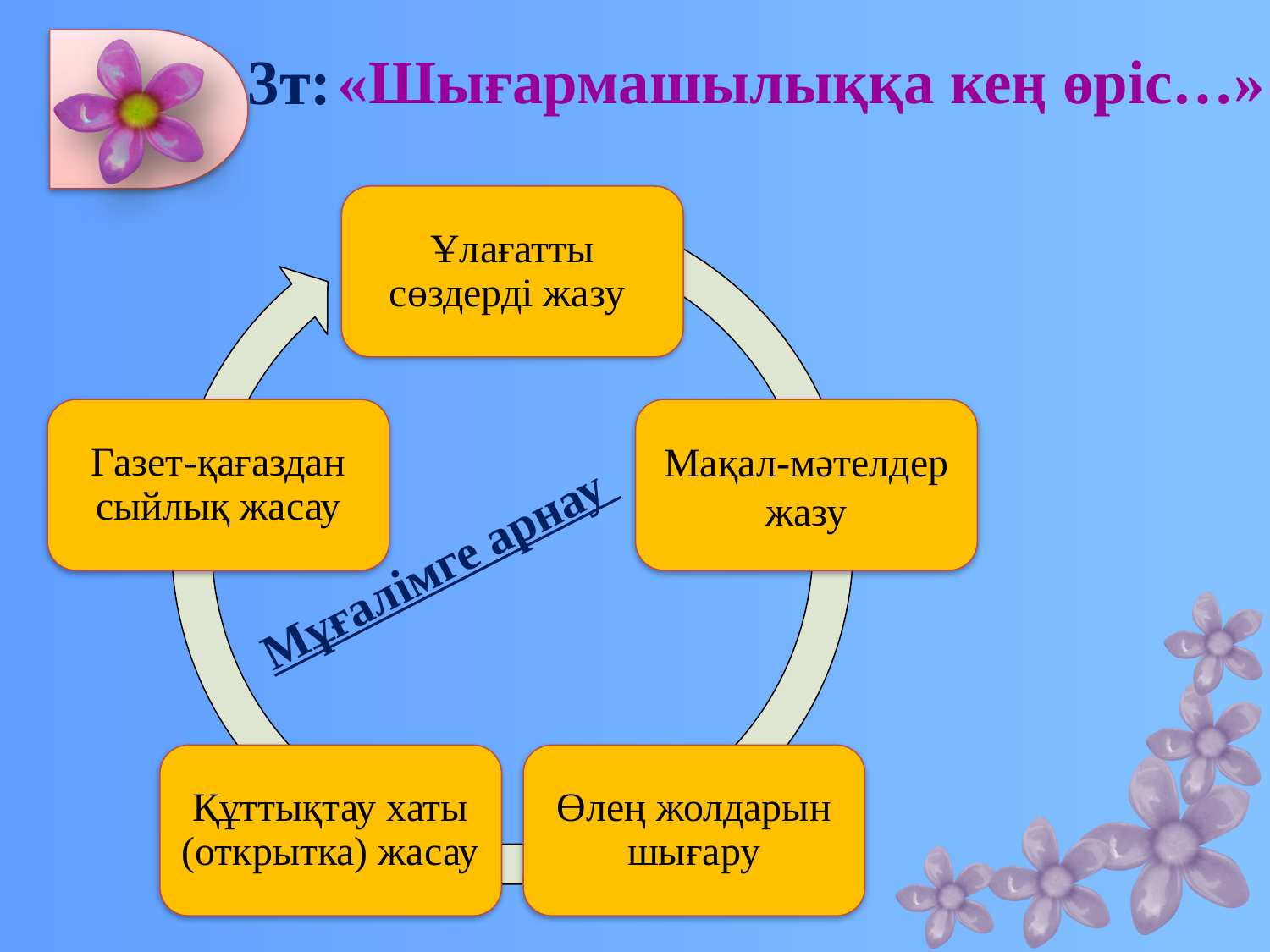

# 3т:
«Шығармашылыққа кең өріс…»
Ұлағатты сөздерді жазу
Мақал-мәтелдер жазу
Өлең жолдарын шығару
Құттықтау хаты (открытка) жасау
Газет-қағаздан сыйлық жасау
Мұғалімге арнау